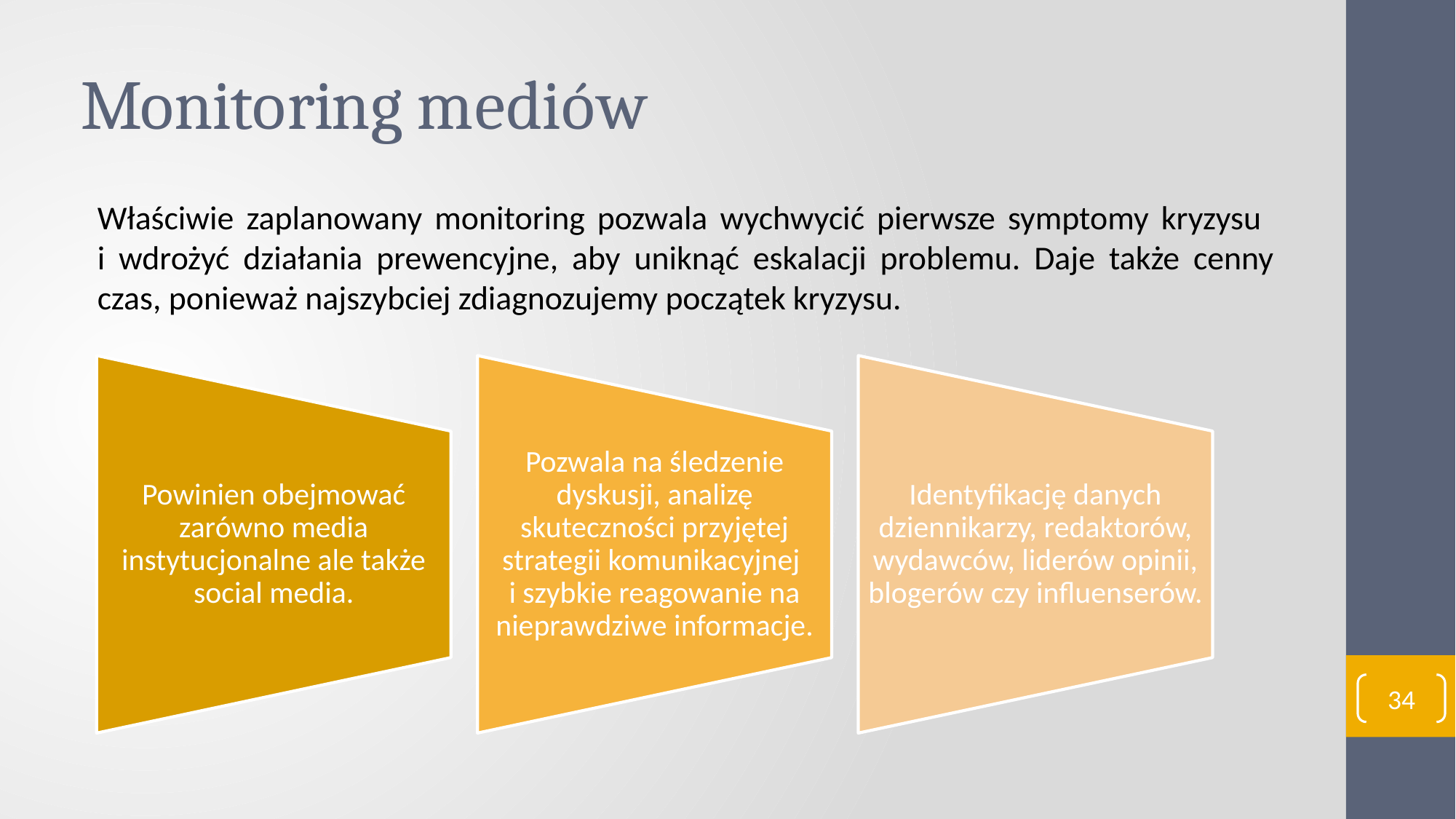

# Monitoring mediów
Właściwie zaplanowany monitoring pozwala wychwycić pierwsze symptomy kryzysu
i wdrożyć działania prewencyjne, aby uniknąć eskalacji problemu. Daje także cenny czas, ponieważ najszybciej zdiagnozujemy początek kryzysu.

Powinien obejmować zarówno media instytucjonalne ale także social media.
Pozwala na śledzenie dyskusji, analizę skuteczności przyjętej strategii komunikacyjnej
i szybkie reagowanie na nieprawdziwe informacje.
Identyfikację danych dziennikarzy, redaktorów, wydawców, liderów opinii, blogerów czy influenserów.
34